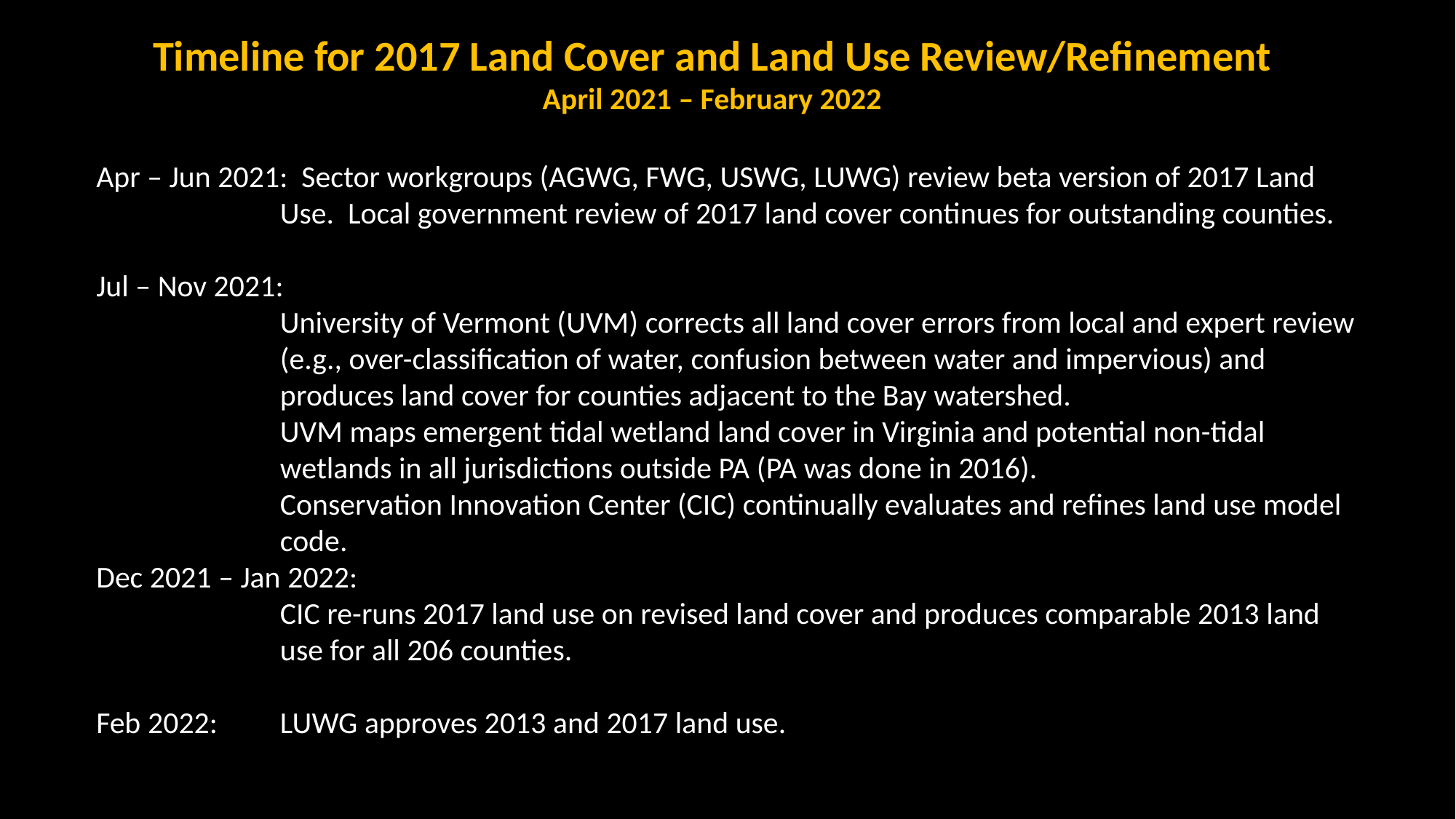

Timeline for 2017 Land Cover and Land Use Review/Refinement
April 2021 – February 2022
Apr – Jun 2021:  Sector workgroups (AGWG, FWG, USWG, LUWG) review beta version of 2017 Land Use.  Local government review of 2017 land cover continues for outstanding counties.

Jul – Nov 2021:
	University of Vermont (UVM) corrects all land cover errors from local and expert review (e.g., over-classification of water, confusion between water and impervious) and produces land cover for counties adjacent to the Bay watershed.
	UVM maps emergent tidal wetland land cover in Virginia and potential non-tidal wetlands in all jurisdictions outside PA (PA was done in 2016).
	Conservation Innovation Center (CIC) continually evaluates and refines land use model code.
Dec 2021 – Jan 2022:
	CIC re-runs 2017 land use on revised land cover and produces comparable 2013 land use for all 206 counties.

Feb 2022: 	LUWG approves 2013 and 2017 land use.